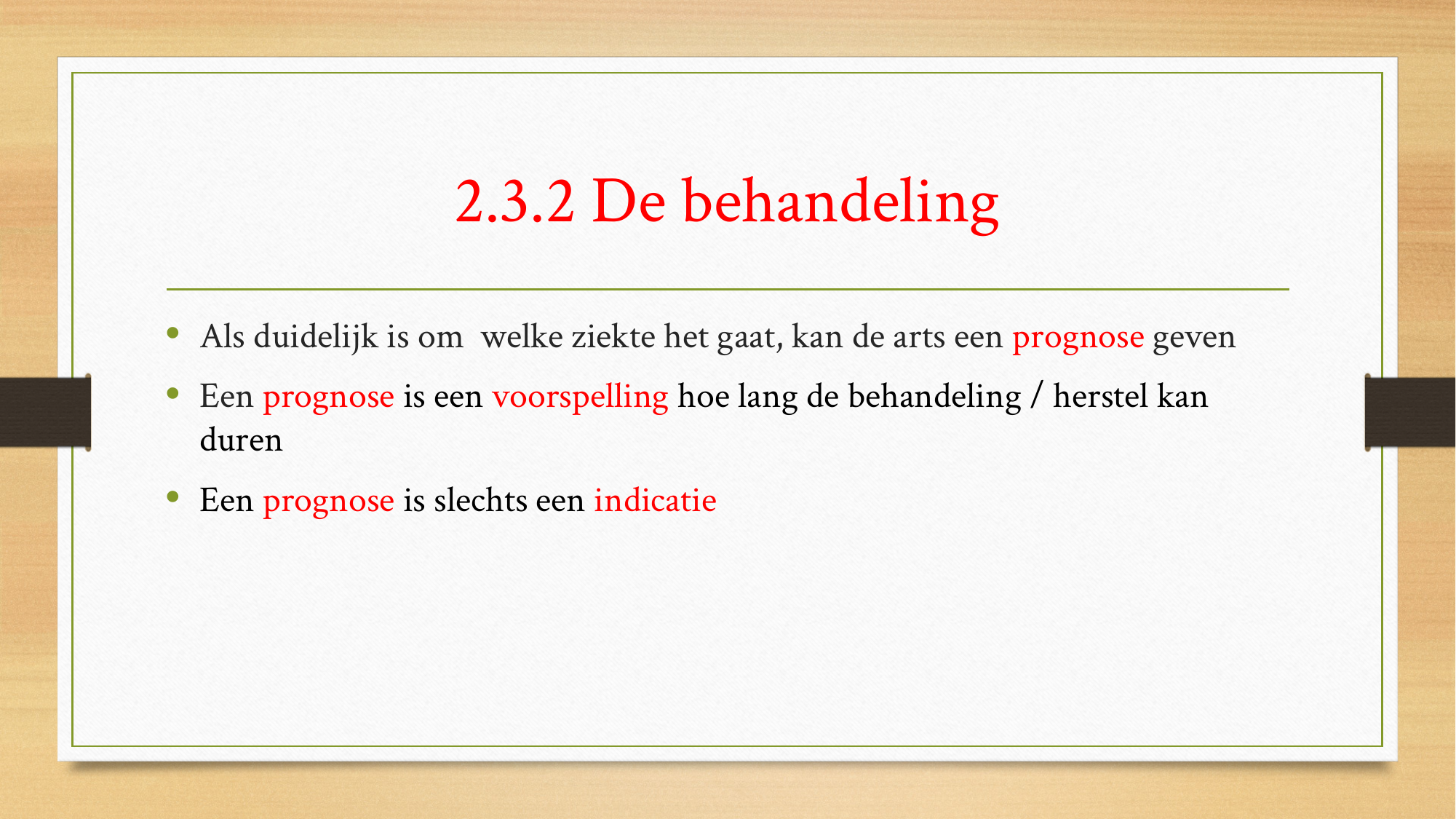

# 2.3.2 De behandeling
Als duidelijk is om  welke ziekte het gaat, kan de arts een prognose geven
Een prognose is een voorspelling hoe lang de behandeling / herstel kan duren
Een prognose is slechts een indicatie